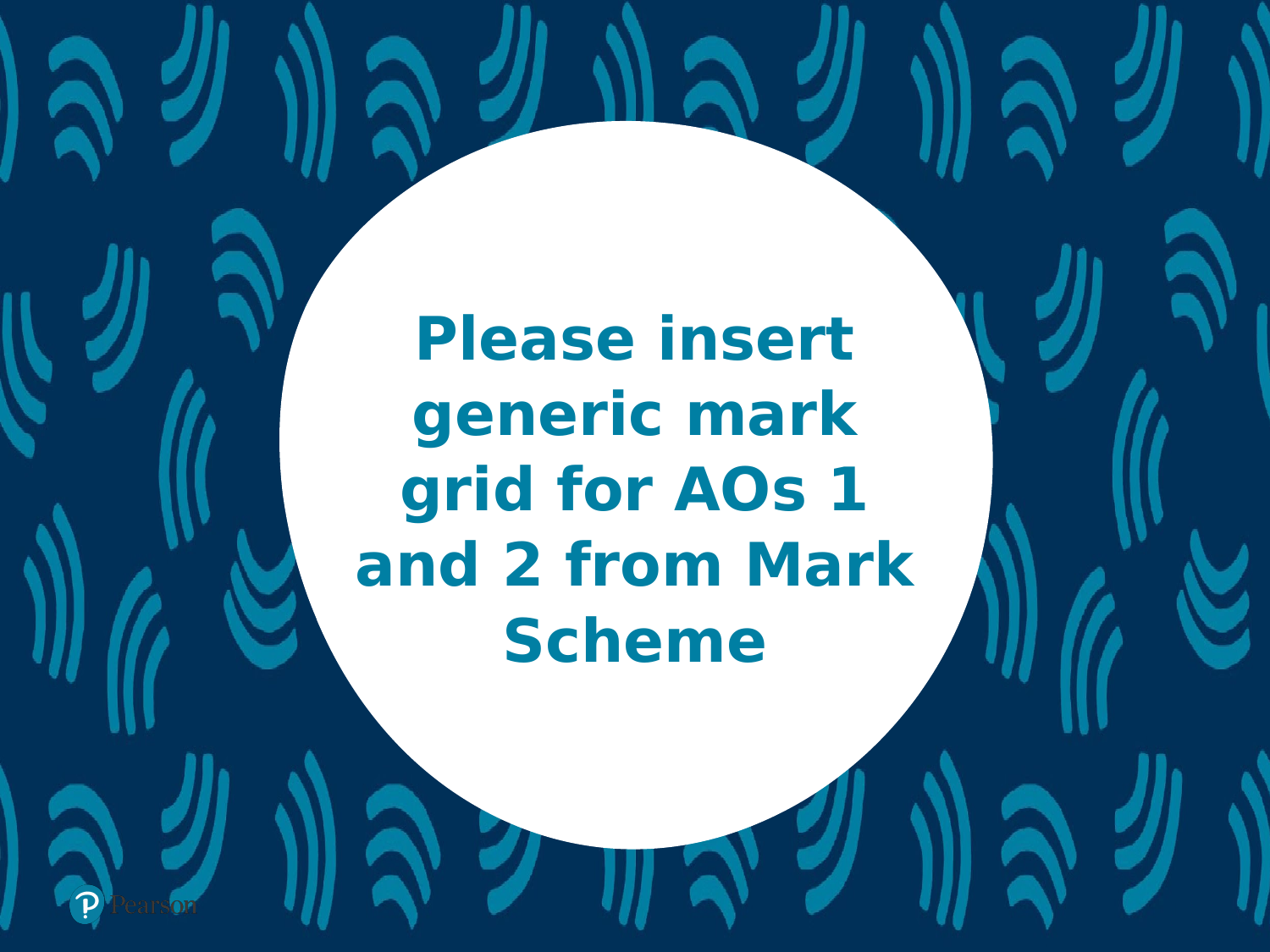

# Please insert generic mark grid for AOs 1 and 2 from Mark Scheme